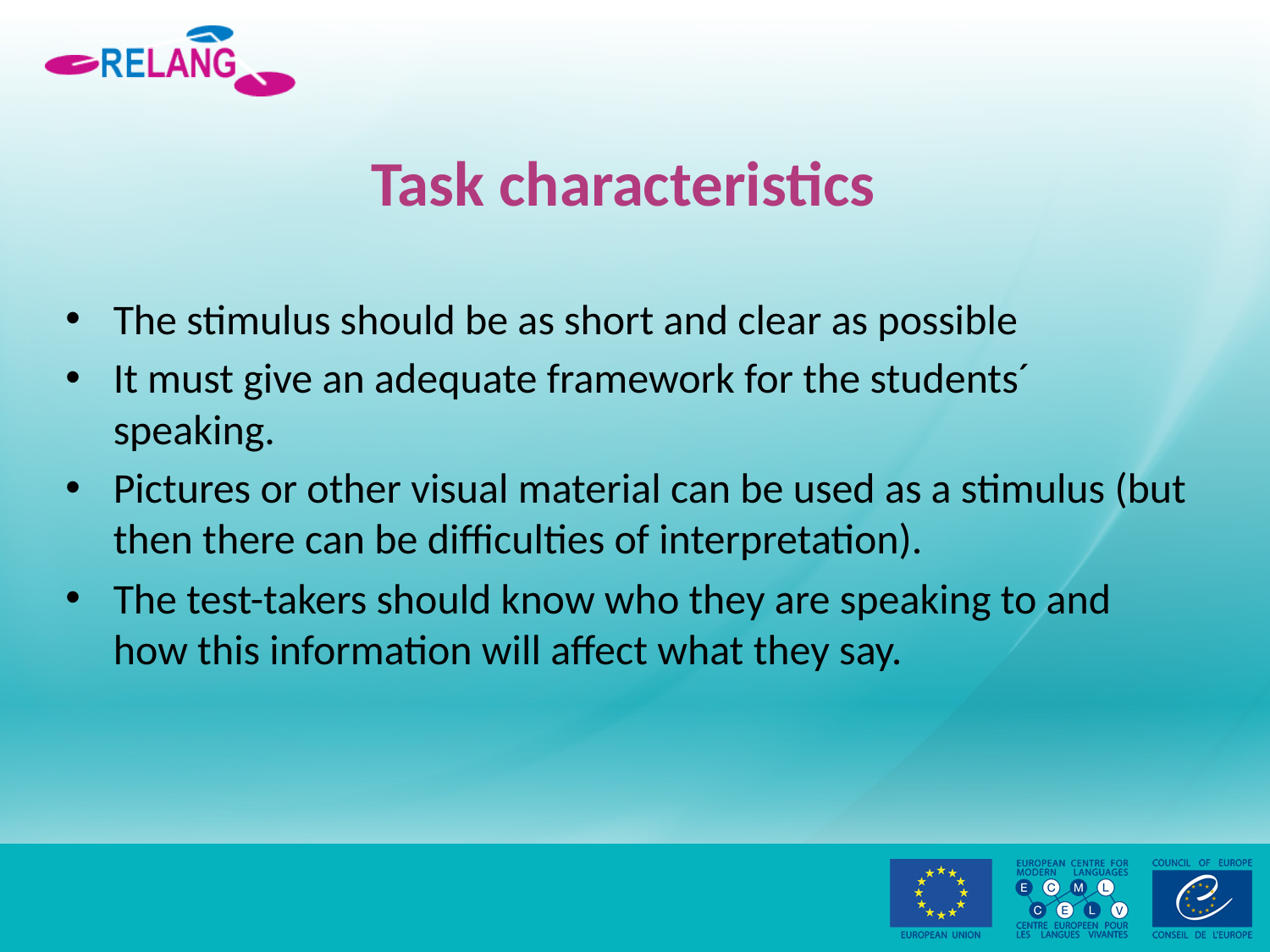

# Task characteristics
The stimulus should be as short and clear as possible
It must give an adequate framework for the students´ speaking.
Pictures or other visual material can be used as a stimulus (but then there can be difficulties of interpretation).
The test-takers should know who they are speaking to and how this information will affect what they say.